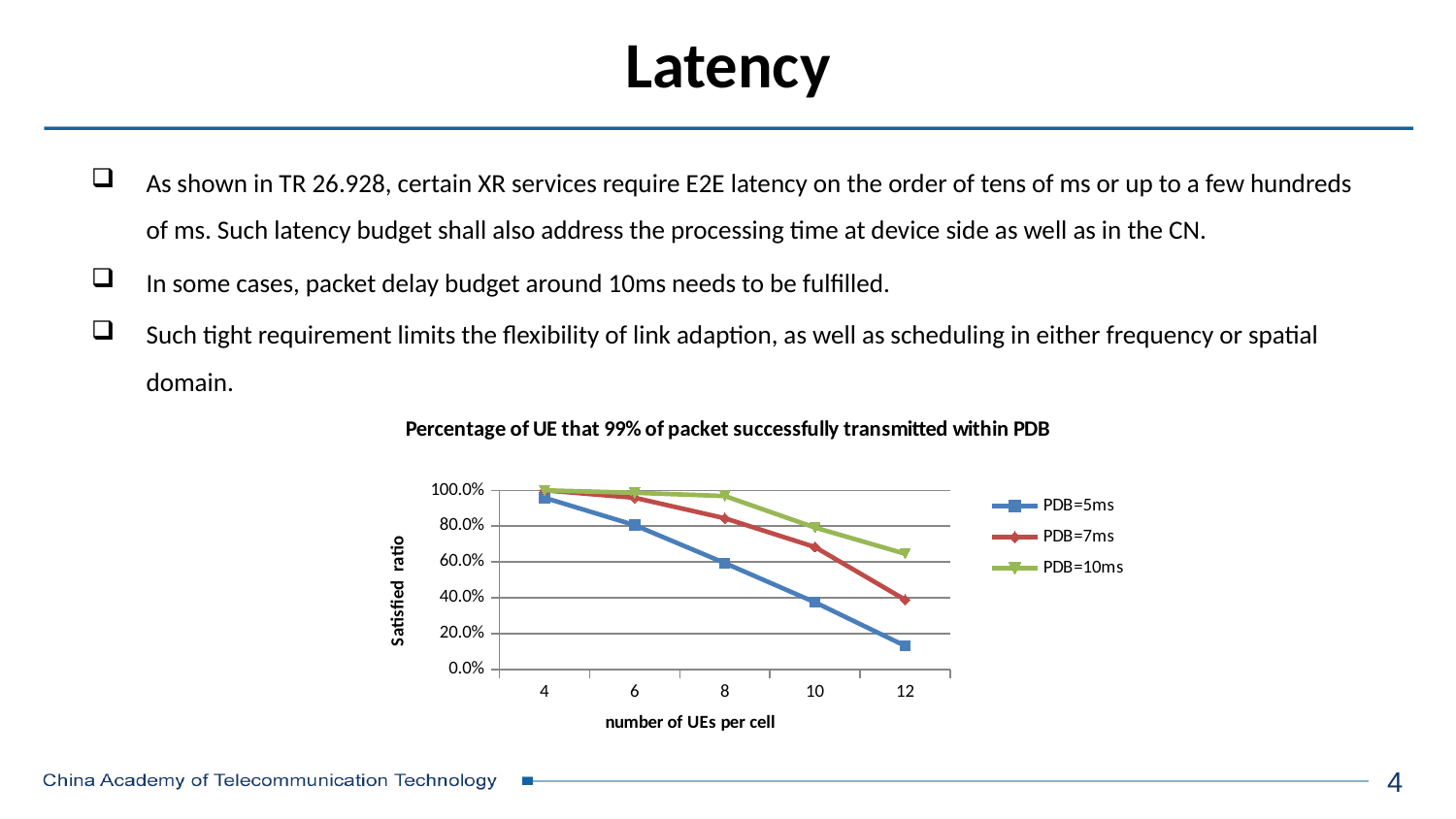

Latency
As shown in TR 26.928, certain XR services require E2E latency on the order of tens of ms or up to a few hundreds of ms. Such latency budget shall also address the processing time at device side as well as in the CN.
In some cases, packet delay budget around 10ms needs to be fulfilled.
Such tight requirement limits the flexibility of link adaption, as well as scheduling in either frequency or spatial domain.

### Chart: Percentage of UE that 99% of packet successfully transmitted within PDB

| Category | PDB=5ms | PDB=7ms | PDB=10ms |
|---|---|---|---|
| 4 | 0.9583 | 1.0 | 1.0 |
| 6 | 0.8056 | 0.9583 | 0.986 |
| 8 | 0.5938 | 0.8438 | 0.968 |
| 10 | 0.375 | 0.6833 | 0.792 |
| 12 | 0.1319 | 0.3889 | 0.646 |
4